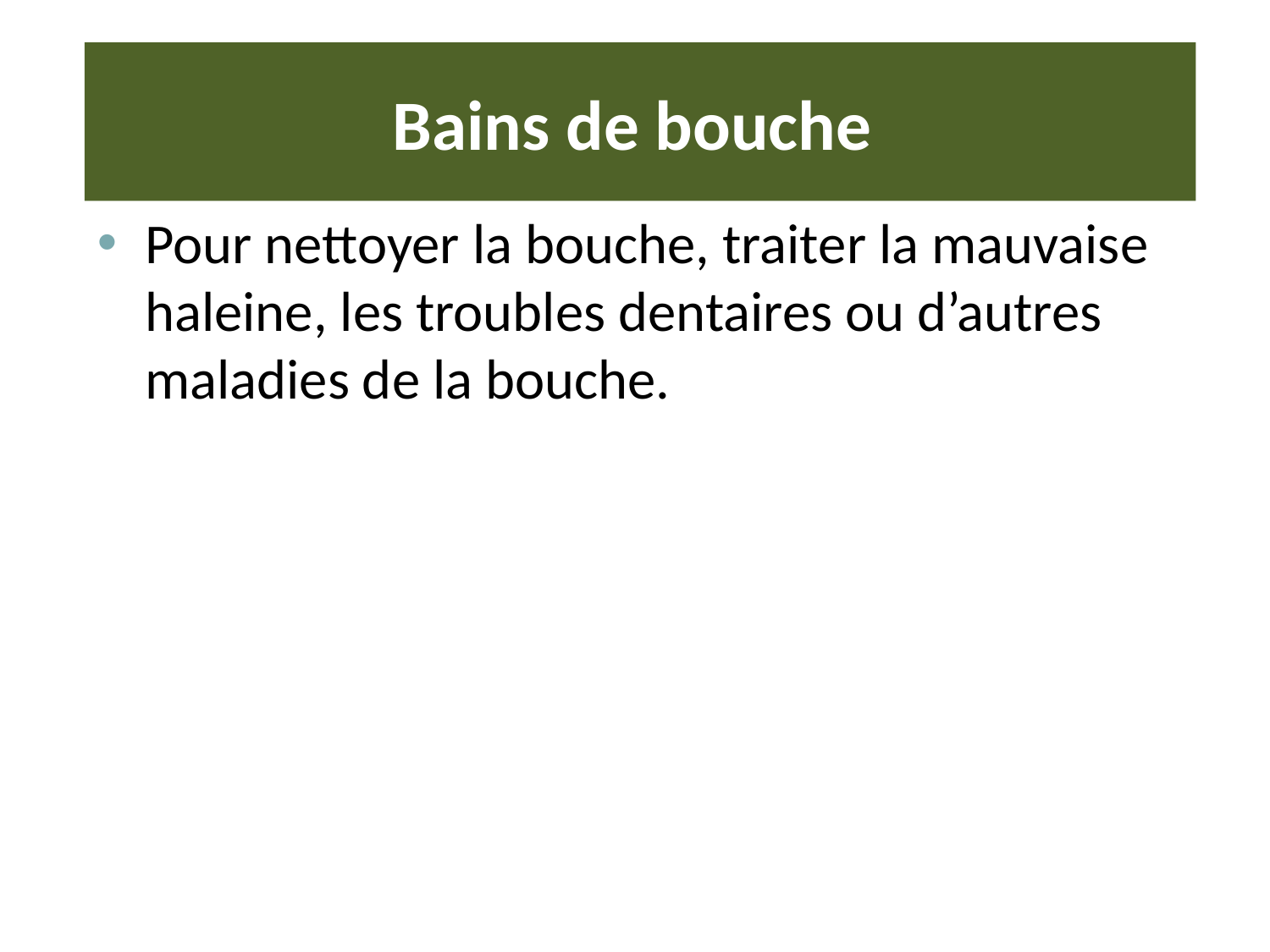

# Bains de bouche
Pour nettoyer la bouche, traiter la mauvaise haleine, les troubles dentaires ou d’autres maladies de la bouche.